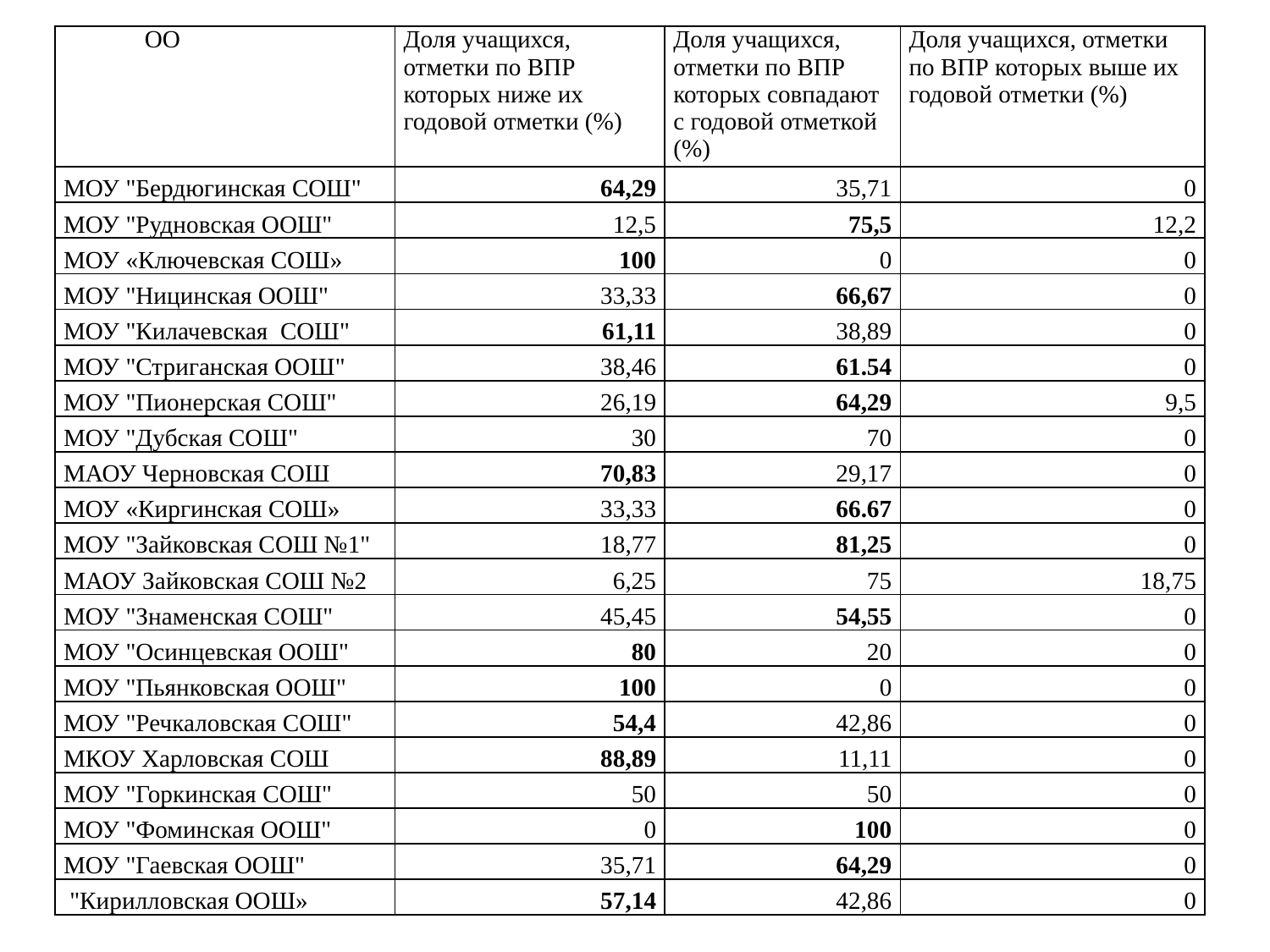

| ОО | Доля учащихся, отметки по ВПР которых ниже их годовой отметки (%) | Доля учащихся, отметки по ВПР которых совпадают с годовой отметкой (%) | Доля учащихся, отметки по ВПР которых выше их годовой отметки (%) |
| --- | --- | --- | --- |
| МОУ "Бердюгинская СОШ" | 64,29 | 35,71 | 0 |
| МОУ "Рудновская ООШ" | 12,5 | 75,5 | 12,2 |
| МОУ «Ключевская СОШ» | 100 | 0 | 0 |
| МОУ "Ницинская ООШ" | 33,33 | 66,67 | 0 |
| МОУ "Килачевская СОШ" | 61,11 | 38,89 | 0 |
| МОУ "Стриганская ООШ" | 38,46 | 61.54 | 0 |
| МОУ "Пионерская СОШ" | 26,19 | 64,29 | 9,5 |
| МОУ "Дубская СОШ" | 30 | 70 | 0 |
| МАОУ Черновская СОШ | 70,83 | 29,17 | 0 |
| МОУ «Киргинская СОШ» | 33,33 | 66.67 | 0 |
| МОУ "Зайковская СОШ №1" | 18,77 | 81,25 | 0 |
| МАОУ Зайковская СОШ №2 | 6,25 | 75 | 18,75 |
| МОУ "Знаменская СОШ" | 45,45 | 54,55 | 0 |
| МОУ "Осинцевская ООШ" | 80 | 20 | 0 |
| МОУ "Пьянковская ООШ" | 100 | 0 | 0 |
| МОУ "Речкаловская СОШ" | 54,4 | 42,86 | 0 |
| МКОУ Харловская СОШ | 88,89 | 11,11 | 0 |
| МОУ "Горкинская СОШ" | 50 | 50 | 0 |
| МОУ "Фоминская ООШ" | 0 | 100 | 0 |
| МОУ "Гаевская ООШ" | 35,71 | 64,29 | 0 |
| "Кирилловская ООШ» | 57,14 | 42,86 | 0 |